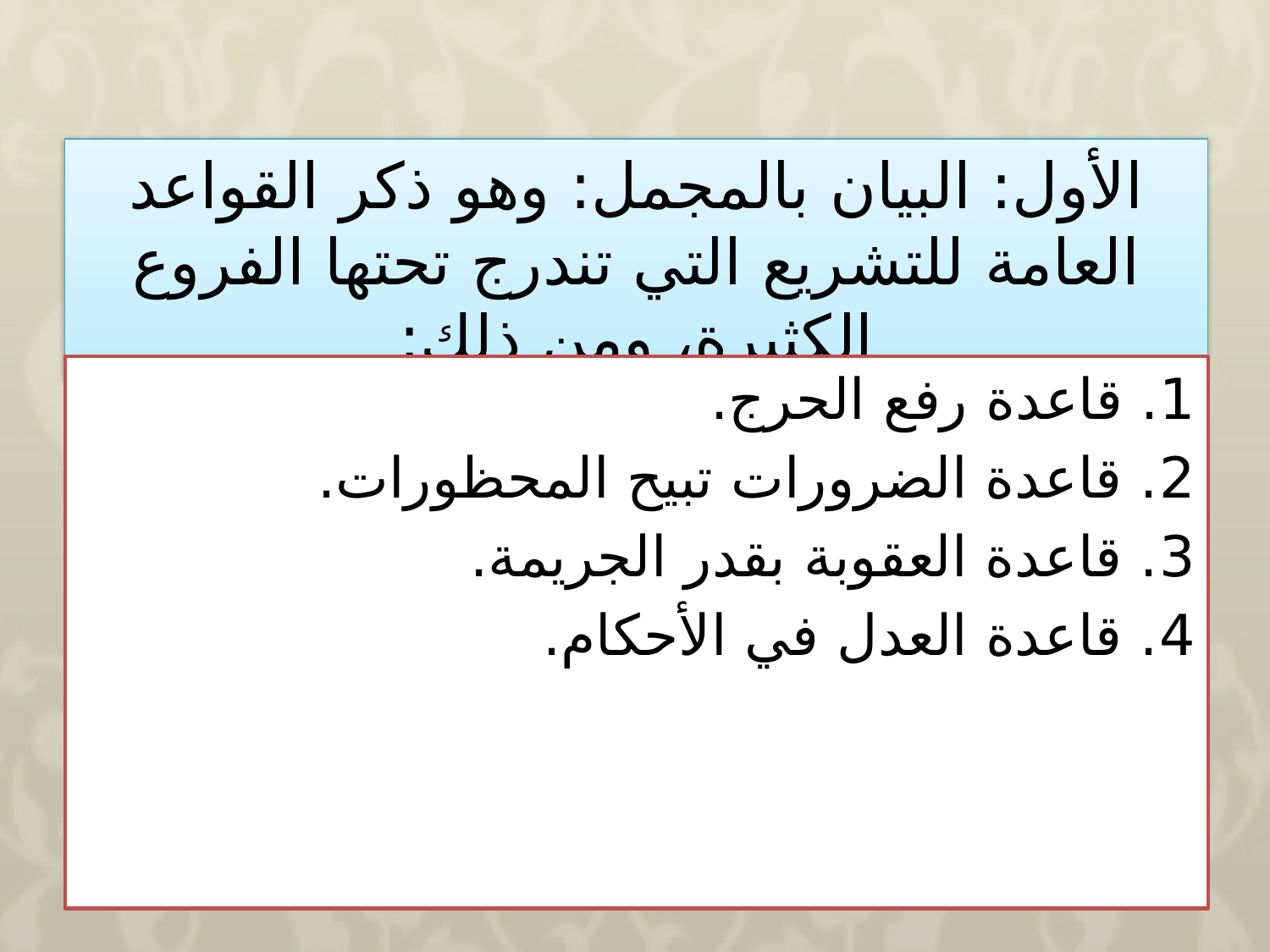

# الأول: البيان بالمجمل: وهو ذكر القواعد  العامة للتشريع التي تندرج تحتها الفروع الكثيرة، ومن ذلك:
1. قاعدة رفع الحرج.
2. قاعدة الضرورات تبيح المحظورات.
3. قاعدة العقوبة بقدر الجريمة.
4. قاعدة العدل في الأحكام.